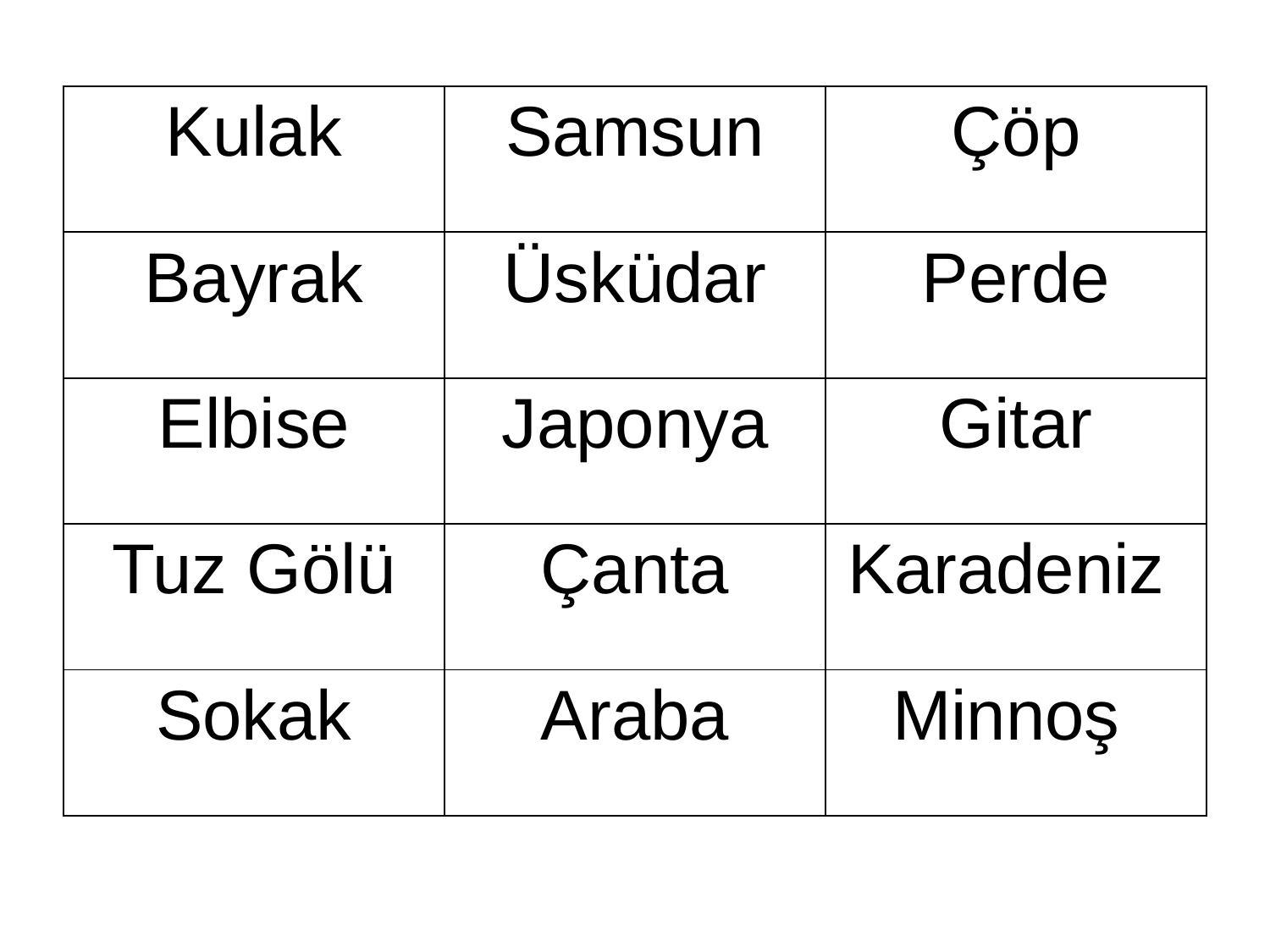

| Kulak | Samsun | Çöp |
| --- | --- | --- |
| Bayrak | Üsküdar | Perde |
| Elbise | Japonya | Gitar |
| Tuz Gölü | Çanta | Karadeniz |
| Sokak | Araba | Minnoş |